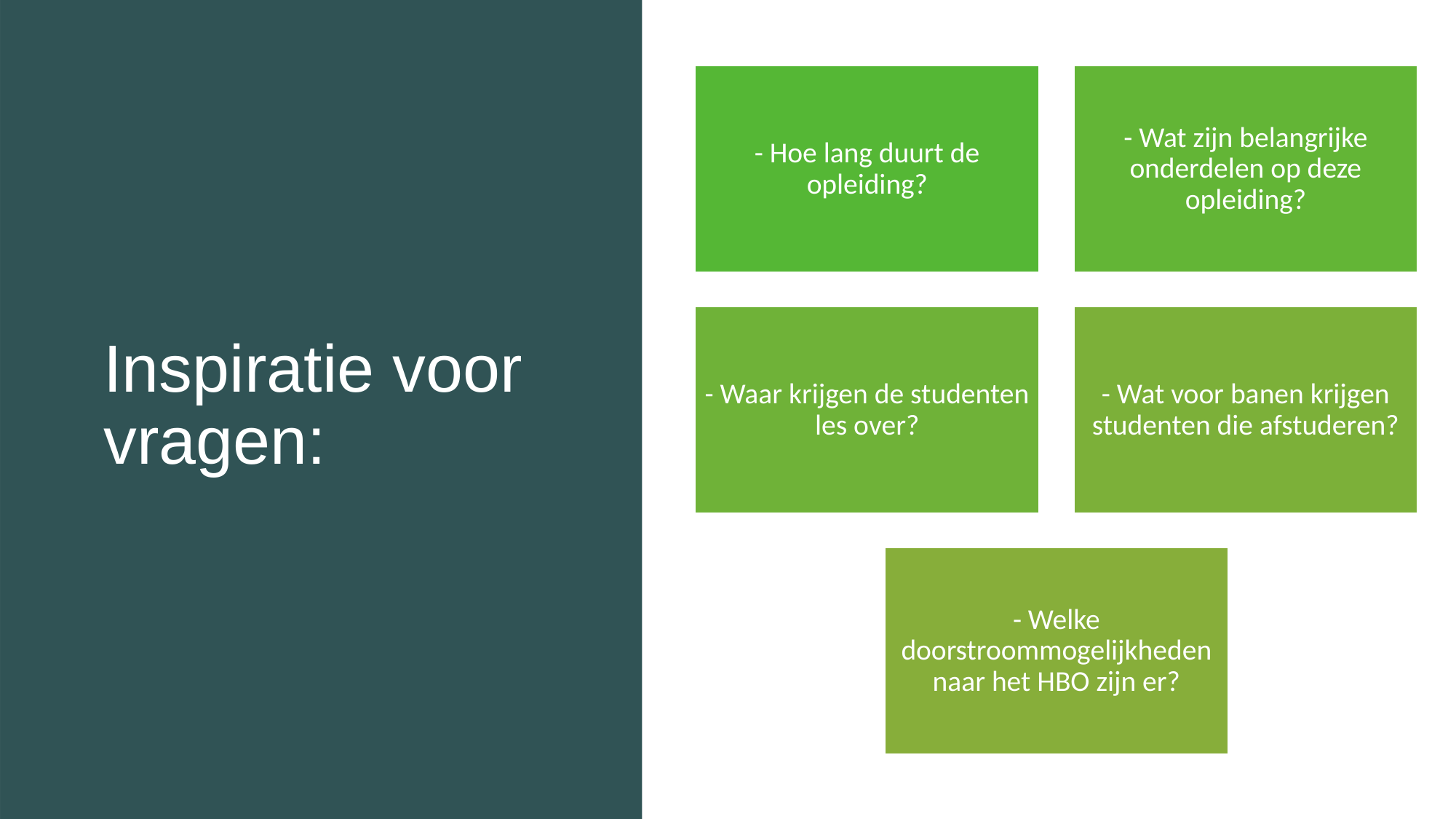

- Hoe lang duurt de opleiding?
- Wat zijn belangrijke onderdelen op deze opleiding?
- Waar krijgen de studenten les over?
- Wat voor banen krijgen studenten die afstuderen?
- Welke doorstroommogelijkheden naar het HBO zijn er?
# Inspiratie voor vragen: